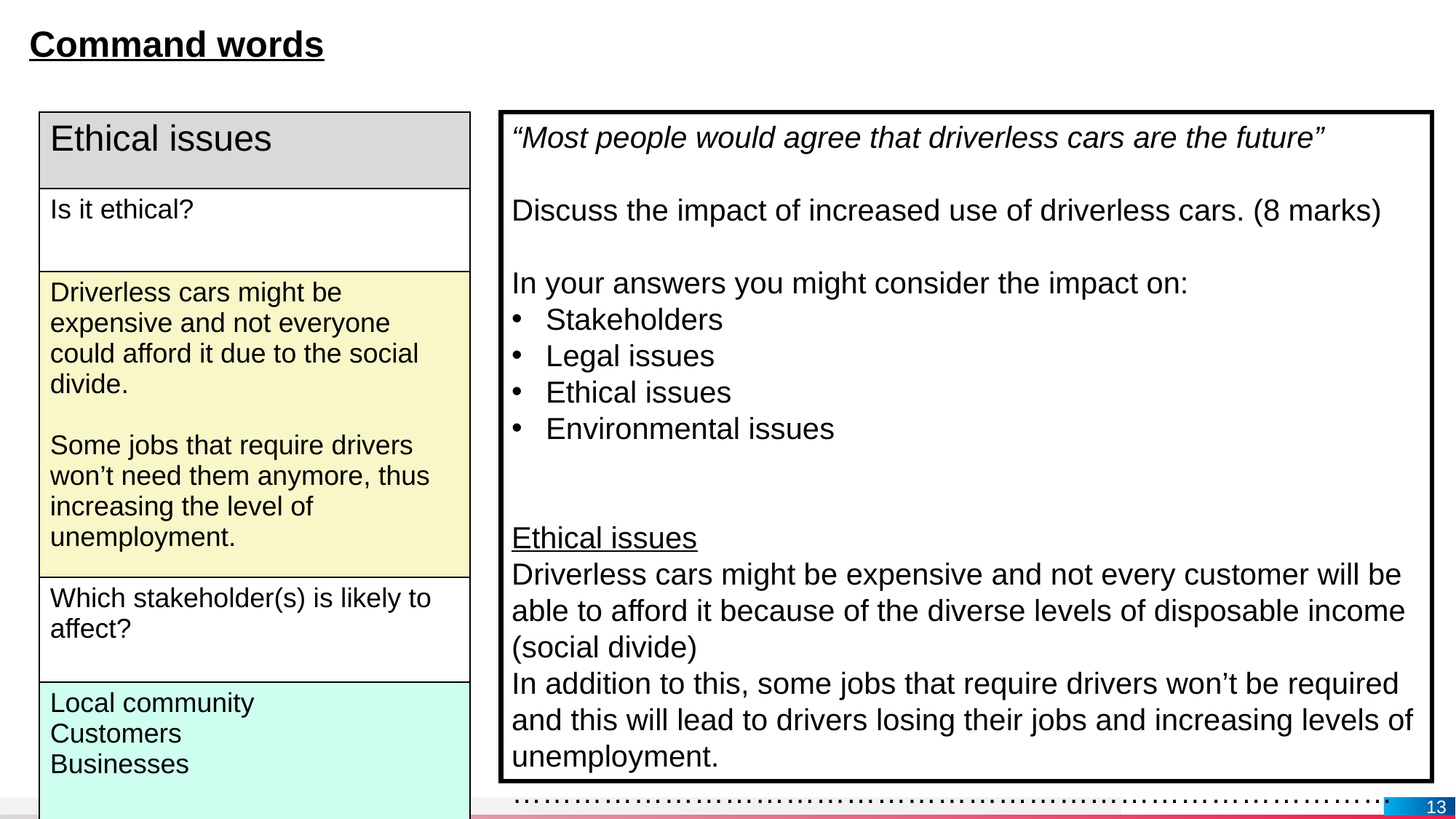

Command words
| Ethical issues |
| --- |
| Is it ethical? |
| Driverless cars might be expensive and not everyone could afford it due to the social divide. Some jobs that require drivers won’t need them anymore, thus increasing the level of unemployment. |
| Which stakeholder(s) is likely to affect? |
| Local community Customers Businesses |
“Most people would agree that driverless cars are the future”

Discuss the impact of increased use of driverless cars. (8 marks)

In your answers you might consider the impact on:
Stakeholders
Legal issues
Ethical issues
Environmental issues

Ethical issues
Driverless cars might be expensive and not every customer will be able to afford it because of the diverse levels of disposable income (social divide)
In addition to this, some jobs that require drivers won’t be required and this will lead to drivers losing their jobs and increasing levels of unemployment.
…………………………………………………………………………………………………………………………………………………………

13